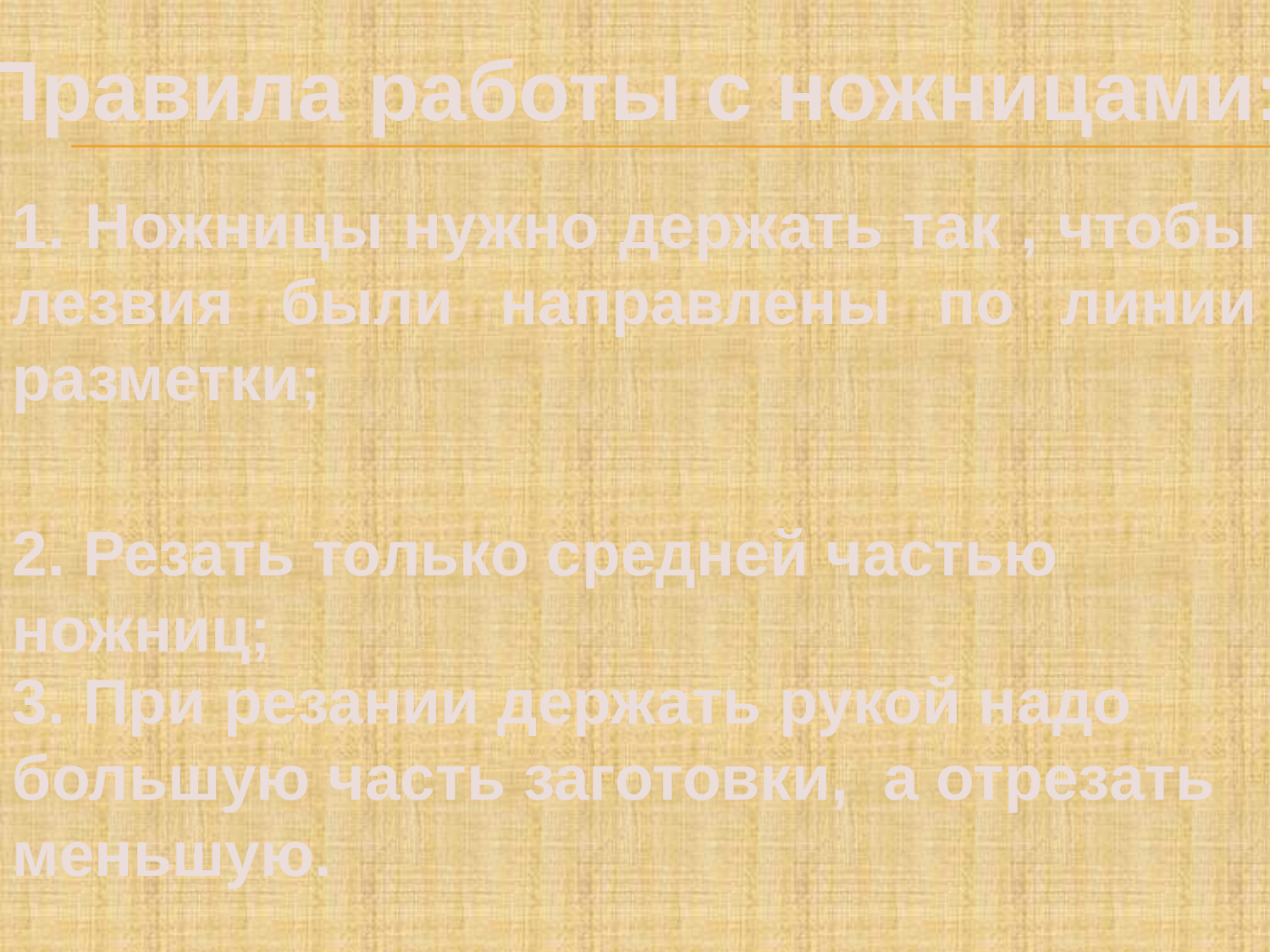

Правила работы с ножницами:
1. Ножницы нужно держать так , чтобы лезвия были направлены по линии разметки;
2. Резать только средней частью ножниц;
3. При резании держать рукой надо большую часть заготовки,  а отрезать меньшую.